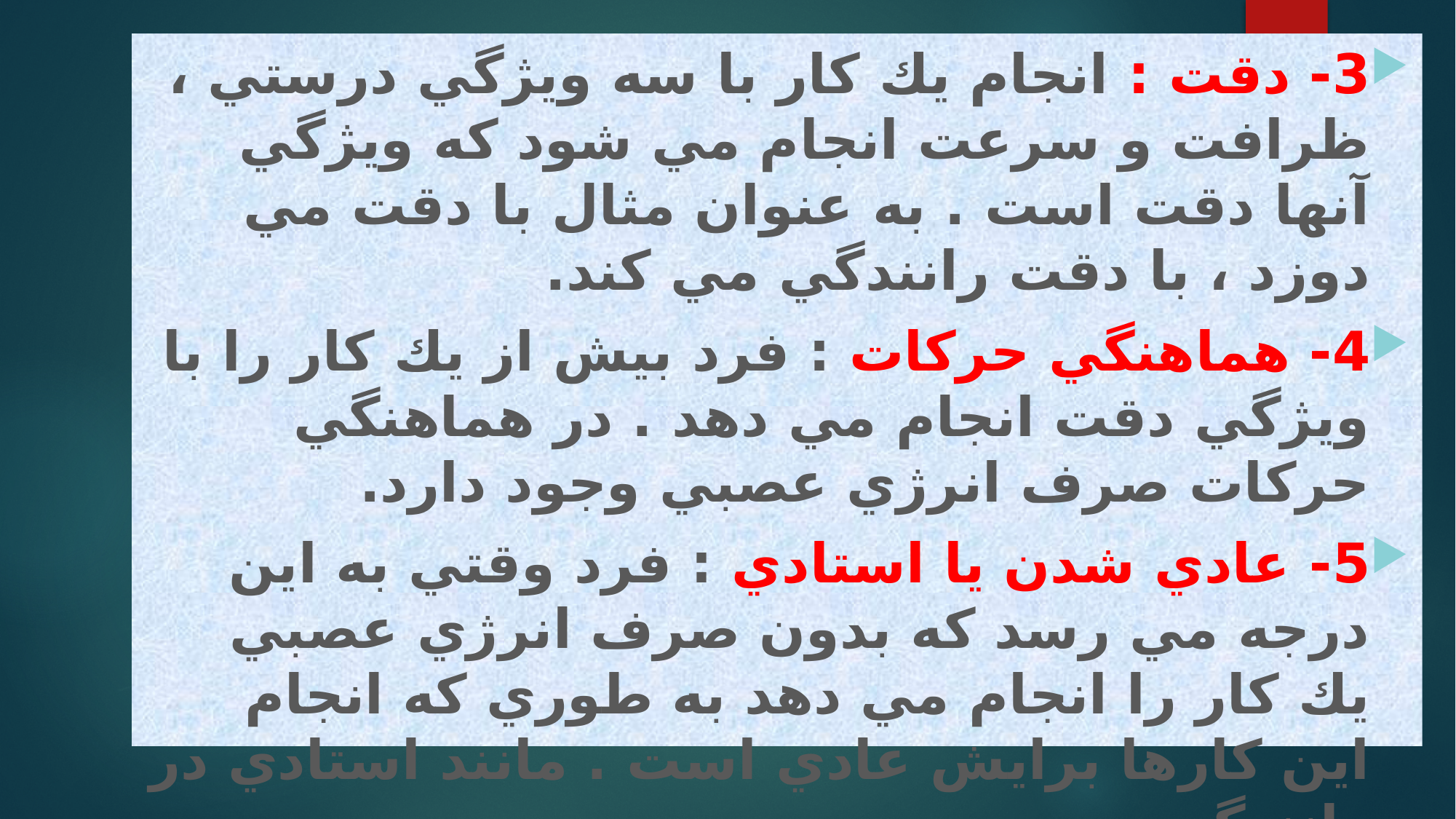

3- دقت : انجام يك كار با سه ويژگي درستي ، ظرافت و سرعت انجام مي شود كه ويژگي آنها دقت است . به عنوان مثال با دقت مي دوزد ، با دقت رانندگي مي كند.
4- هماهنگي حركات : فرد بيش از يك كار را با ويژگي دقت انجام مي دهد . در هماهنگي حركات صرف انرژي عصبي وجود دارد.
5- عادي شدن يا استادي : فرد وقتي به اين درجه مي رسد كه بدون صرف انرژي عصبي يك كار را انجام مي دهد به طوري كه انجام اين كارها برايش عادي است . مانند استادي در رانندگي